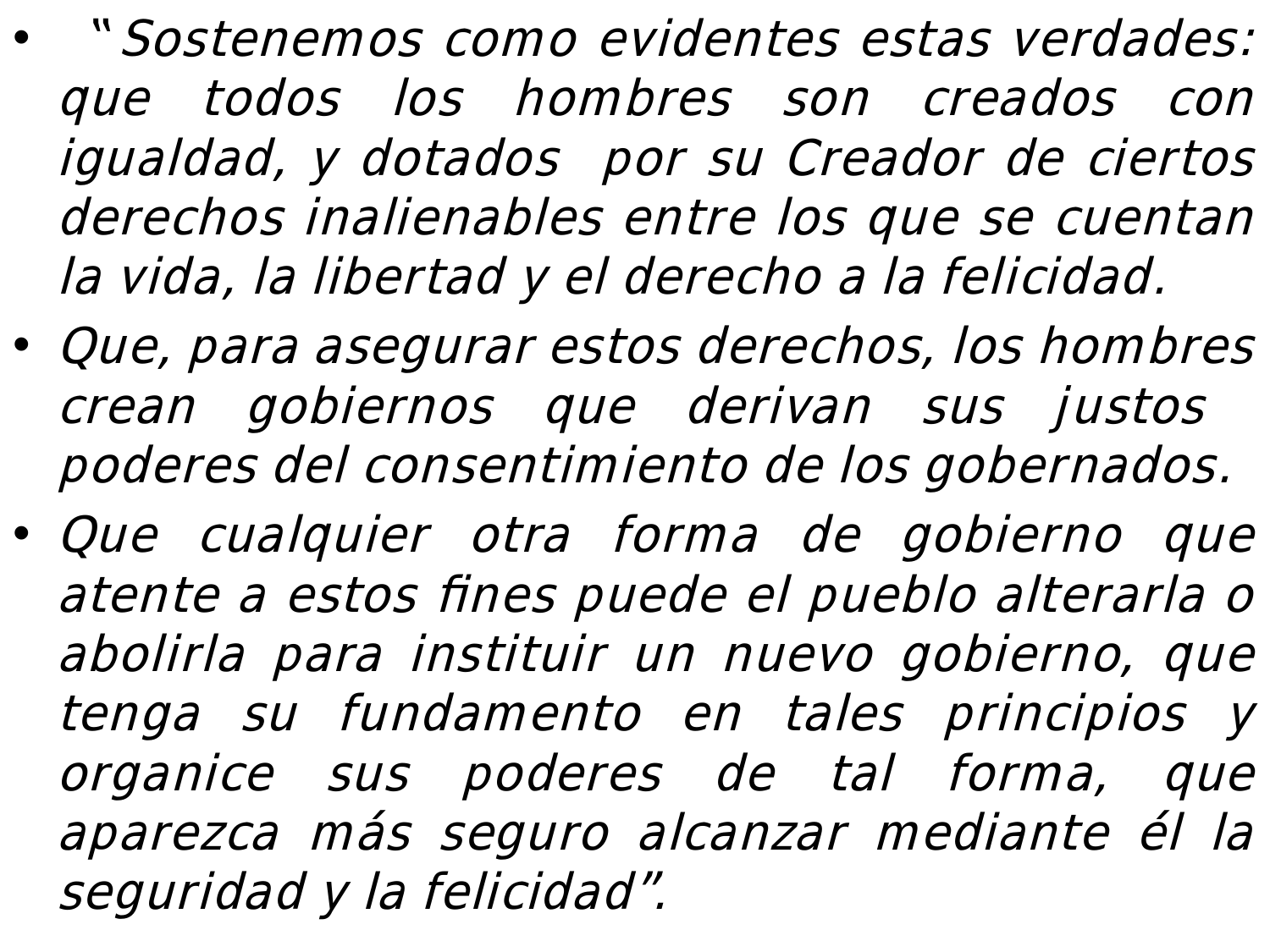

“Sostenemos como evidentes estas verdades: que todos los hombres son creados con igualdad, y dotados  por su Creador de ciertos derechos inalienables entre los que se cuentan la vida, la libertad y el derecho a la felicidad.
Que, para asegurar estos derechos, los hombres crean gobiernos que derivan sus justos  poderes del consentimiento de los gobernados.
Que cualquier otra forma de gobierno que atente a estos fines puede el pueblo alterarla o abolirla para instituir un nuevo gobierno, que tenga su fundamento en tales principios y organice sus poderes de tal forma, que aparezca más seguro alcanzar mediante él la seguridad y la felicidad”.